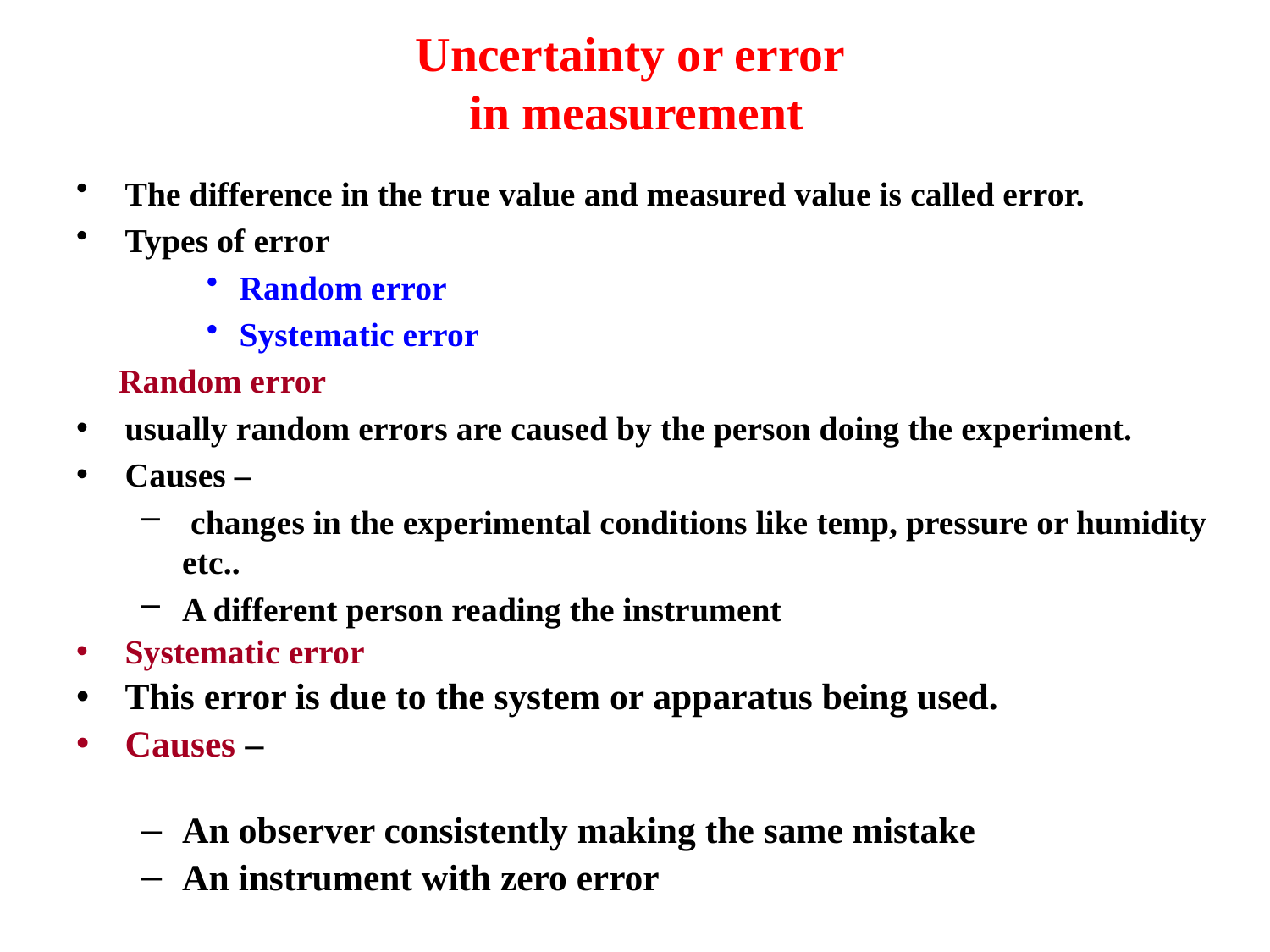

# Uncertainty or error in measurement
The difference in the true value and measured value is called error.
Types of error
Random error
Systematic error
     Random error
usually random errors are caused by the person doing the experiment.
Causes –
 changes in the experimental conditions like temp, pressure or humidity etc..
A different person reading the instrument
Systematic error
This error is due to the system or apparatus being used.
Causes –
An observer consistently making the same mistake
An instrument with zero error